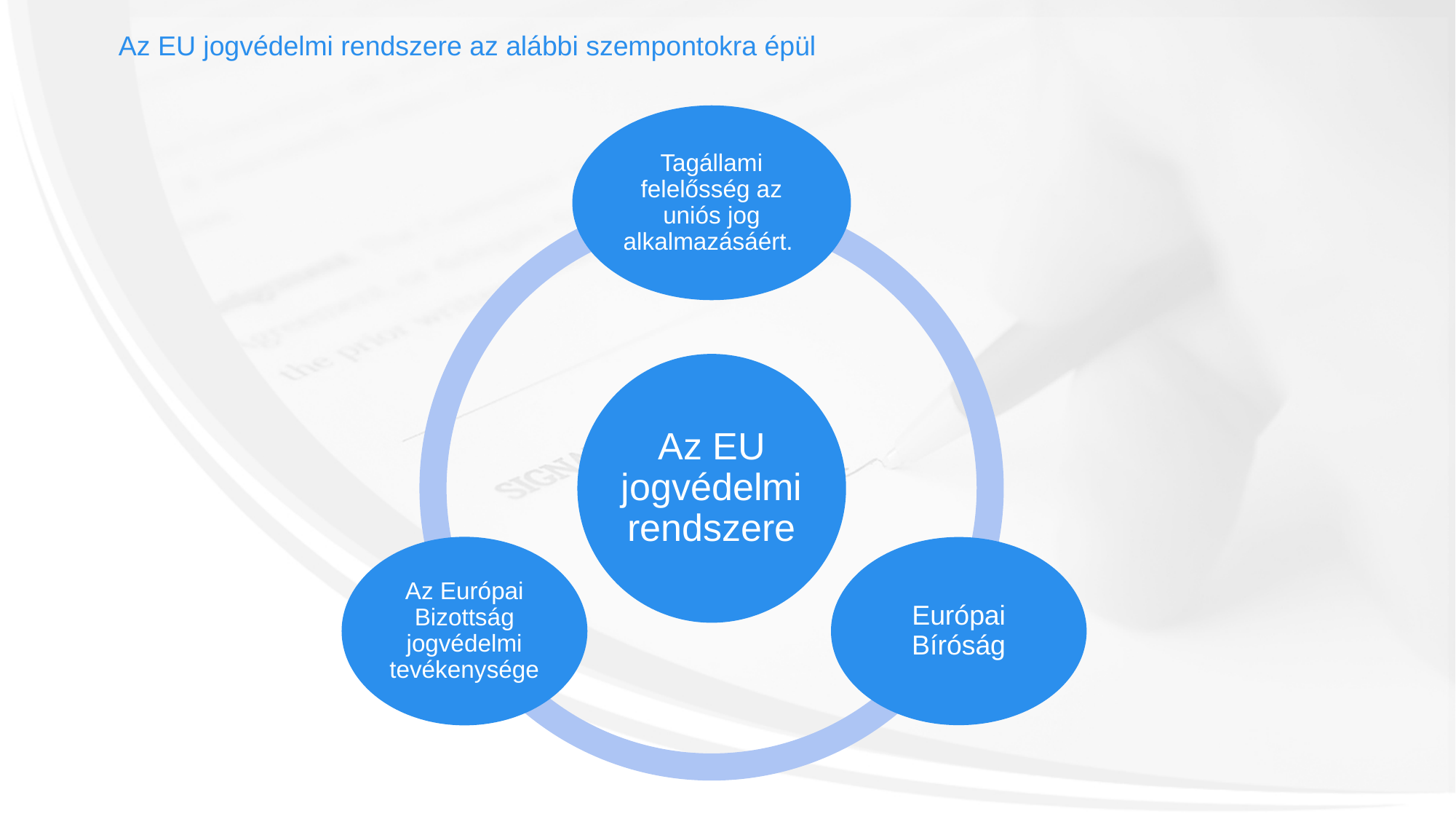

Az EU jogvédelmi rendszere az alábbi szempontokra épül
Az EU jogvédelmi rendszere
Tagállami felelősség az uniós jog alkalmazásáért.
Európai Bíróság
Az Európai Bizottság jogvédelmi tevékenysége